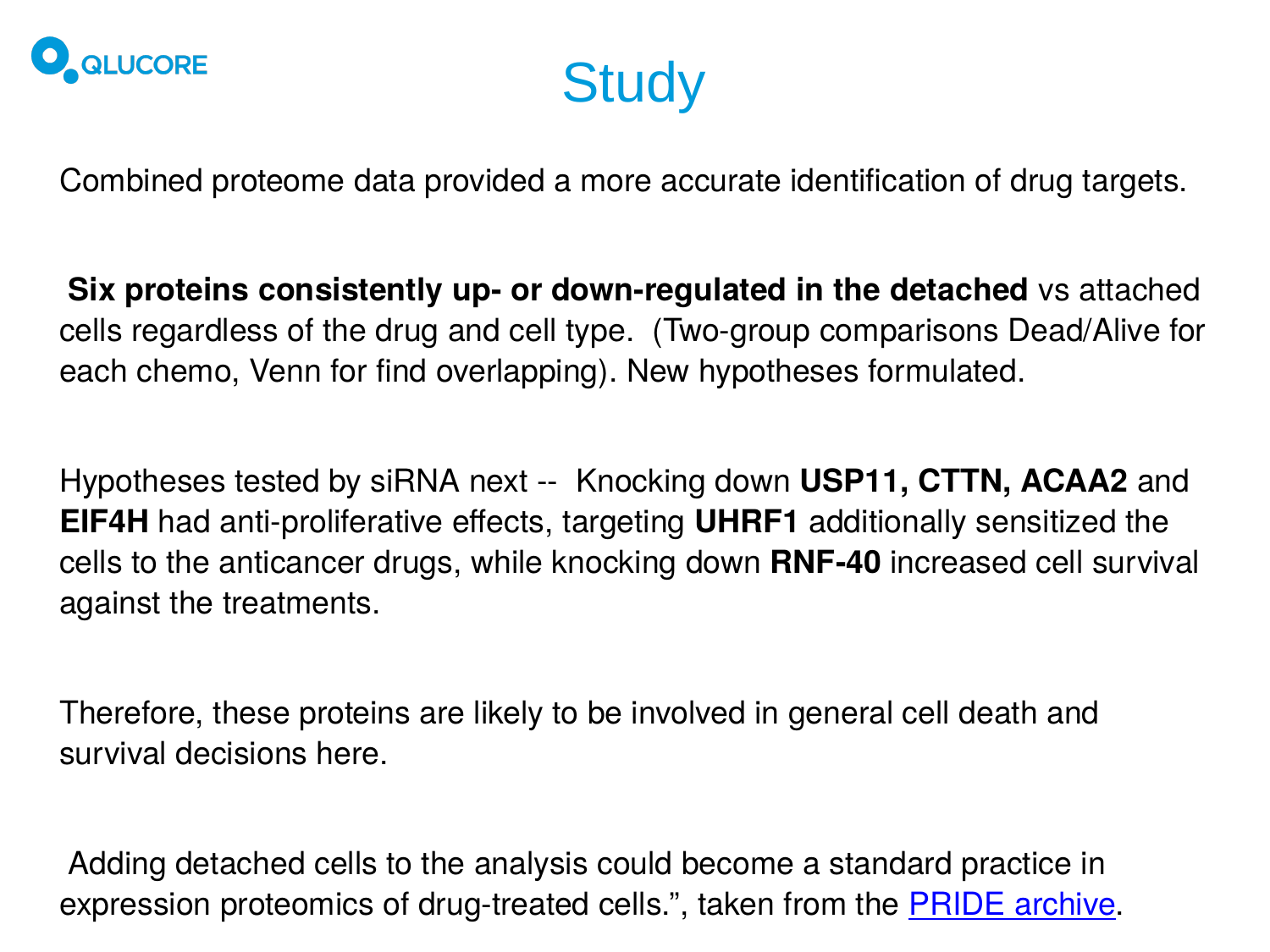

# Study

Combined proteome data provided a more accurate identification of drug targets.

 Six proteins consistently up- or down-regulated in the detached vs attached cells regardless of the drug and cell type.  (Two-group comparisons Dead/Alive for each chemo, Venn for find overlapping). New hypotheses formulated.

Hypotheses tested by siRNA next --  Knocking down USP11, CTTN, ACAA2 and EIF4H had anti-proliferative effects, targeting UHRF1 additionally sensitized the cells to the anticancer drugs, while knocking down RNF-40 increased cell survival against the treatments.

Therefore, these proteins are likely to be involved in general cell death and survival decisions here.

 Adding detached cells to the analysis could become a standard practice in expression proteomics of drug-treated cells.”, taken from the PRIDE archive.